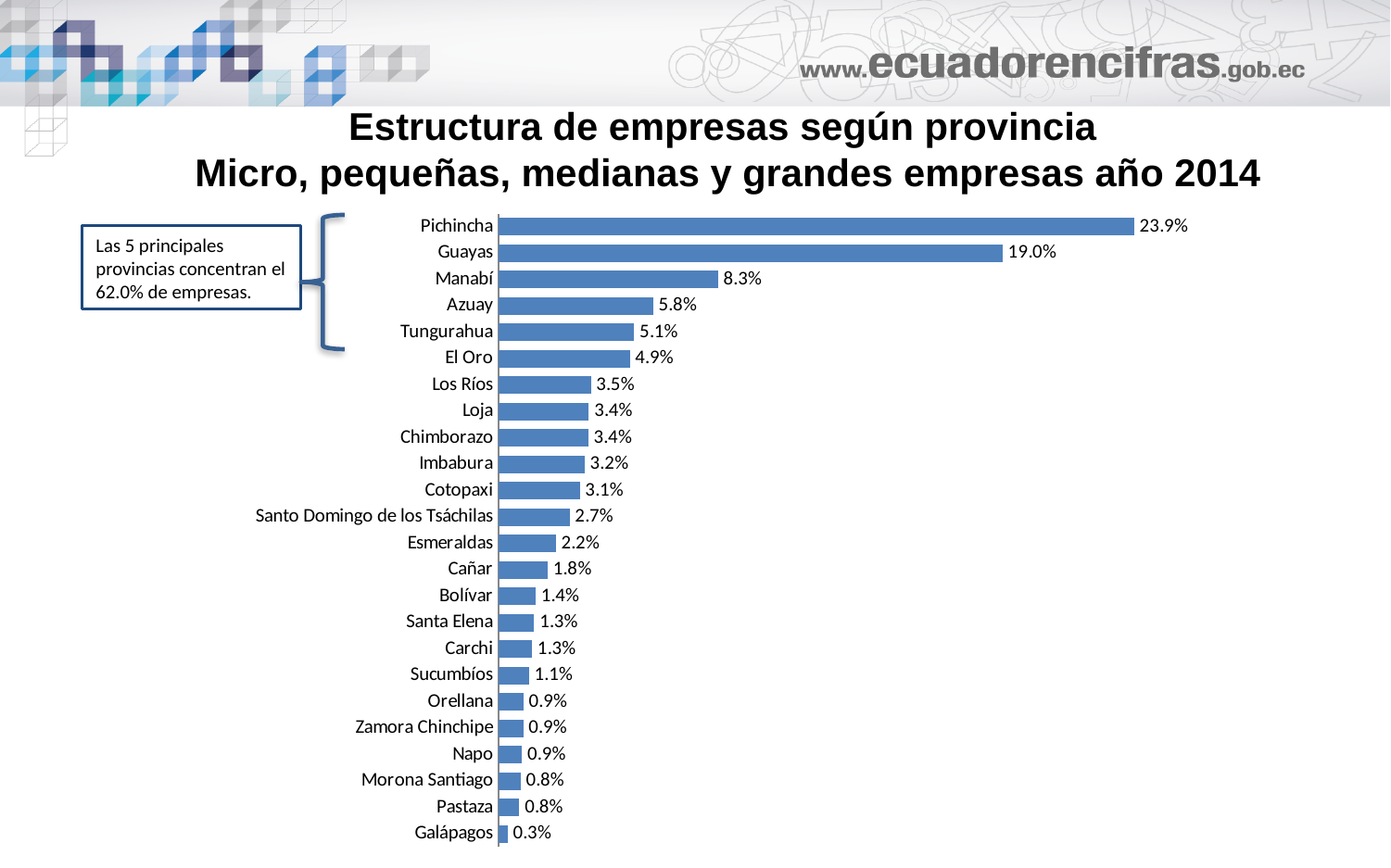

# Estructura de empresas según provincia Micro, pequeñas, medianas y grandes empresas año 2014

### Chart

| Category |  |
|---|---|
| Galápagos | 0.0034042795302283903 |
| Pastaza | 0.007790015693823461 |
| Morona Santiago | 0.008253481326246617 |
| Napo | 0.008866299055051657 |
| Zamora Chinchipe | 0.009270497982561365 |
| Orellana | 0.0093759927173073 |
| Sucumbíos | 0.011449142055179672 |
| Carchi | 0.012622622812465921 |
| Santa Elena | 0.013391904642242462 |
| Bolívar | 0.013943084997937519 |
| Cañar | 0.018466319916931786 |
| Esmeraldas | 0.021541076567841412 |
| Santo Domingo de los Tsáchilas | 0.026723357245473207 |
| Cotopaxi | 0.030579249067142066 |
| Imbabura | 0.03234539687356278 |
| Chimborazo | 0.03374764711181494 |
| Loja | 0.03393492989934143 |
| Los Ríos | 0.034719621072395464 |
| El Oro | 0.04936086785421339 |
| Tungurahua | 0.05101203825310202 |
| Azuay | 0.058112189501732955 |
| Manabí | 0.08251229191459904 |
| Guayas | 0.18957877967483916 |
| Pichincha | 0.23899772889986776 |
Las 5 principales provincias concentran el 62.0% de empresas.